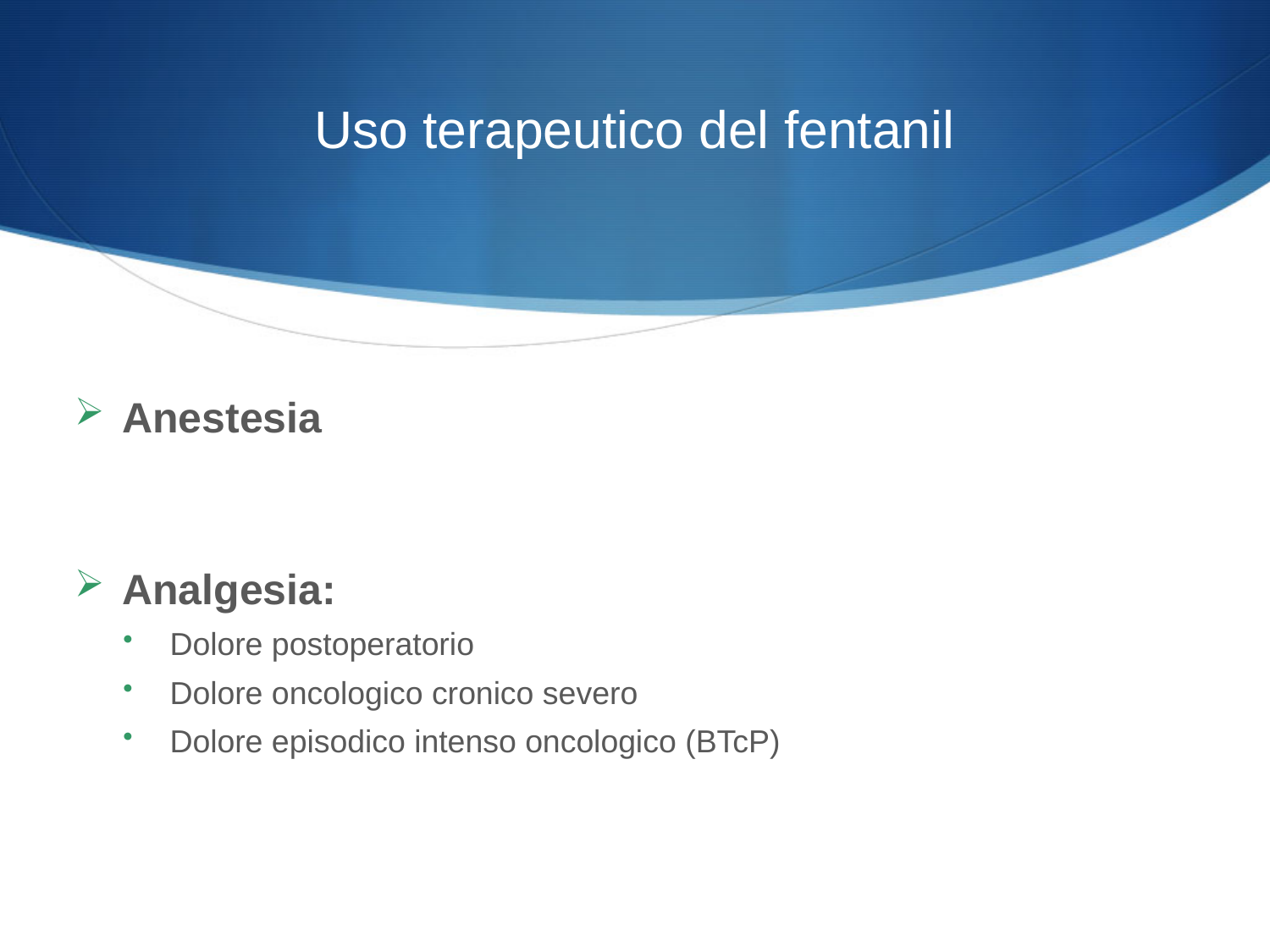

Uso terapeutico del fentanil
Anestesia

Analgesia:
Dolore postoperatorio
Dolore oncologico cronico severo
Dolore episodico intenso oncologico (BTcP)